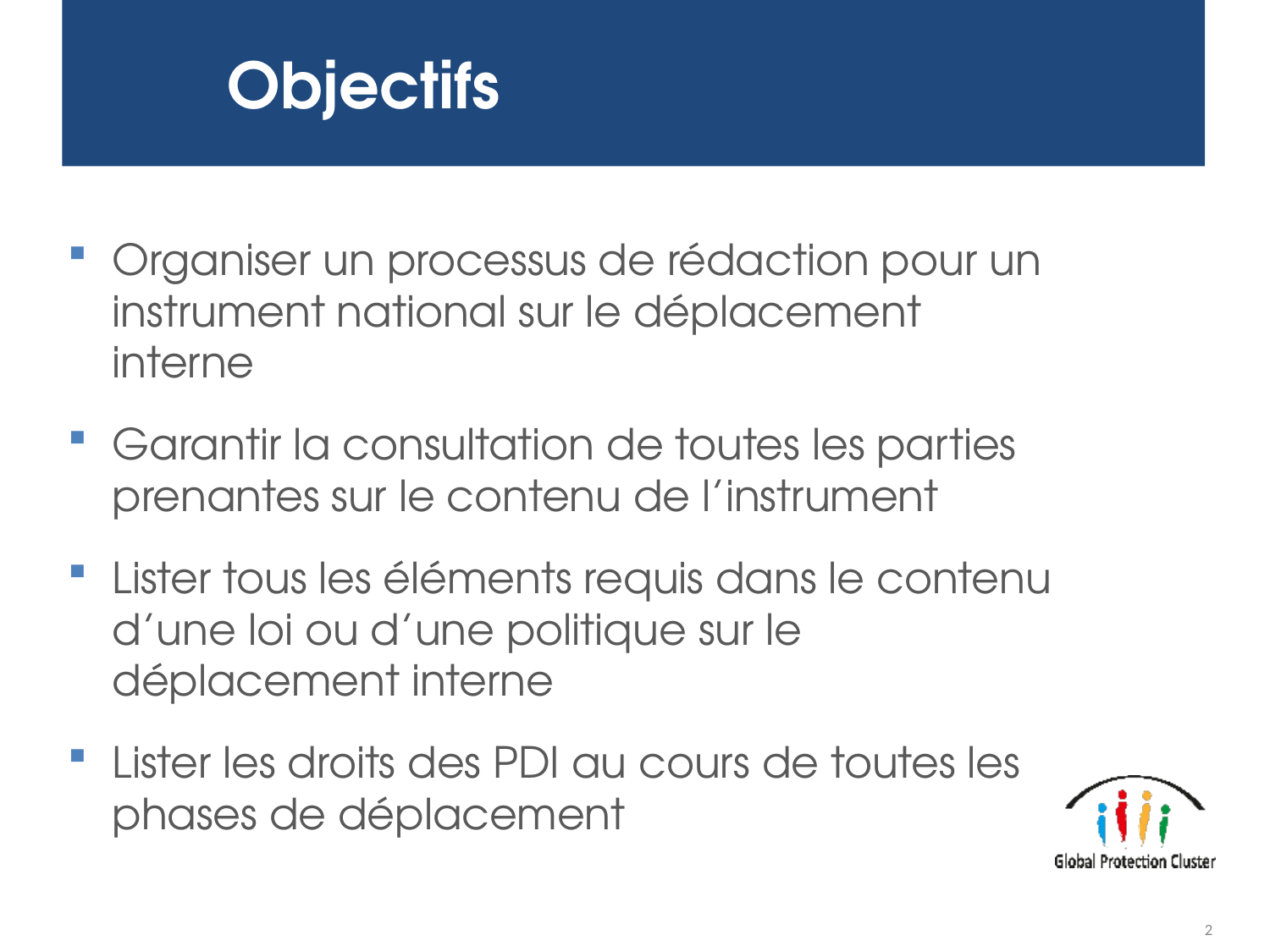

# Objectifs
Organiser un processus de rédaction pour un instrument national sur le déplacement interne
Garantir la consultation de toutes les parties prenantes sur le contenu de l’instrument
Lister tous les éléments requis dans le contenu d’une loi ou d’une politique sur le déplacement interne
Lister les droits des PDI au cours de toutes les phases de déplacement